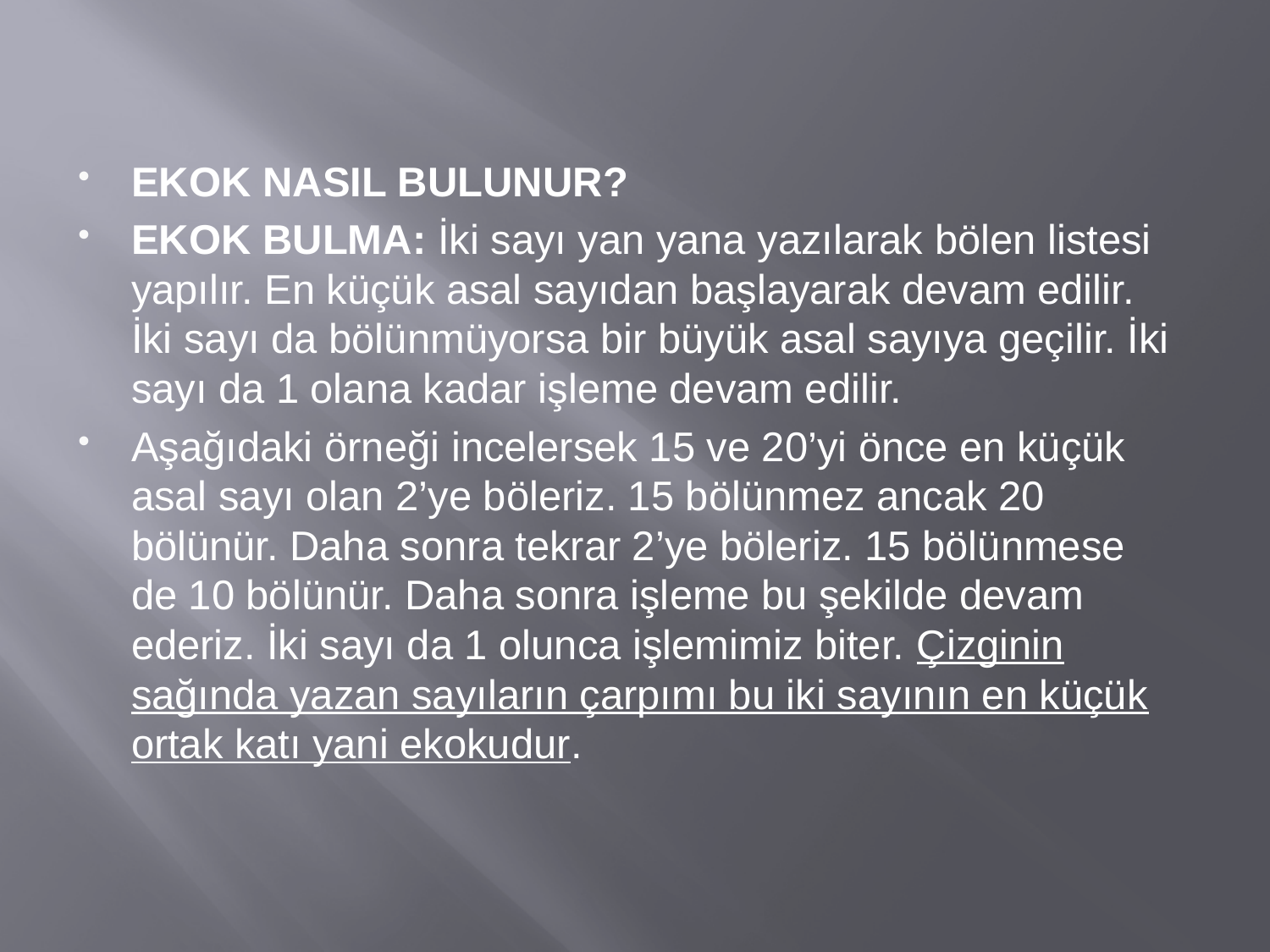

EKOK NASIL BULUNUR?
EKOK BULMA: İki sayı yan yana yazılarak bölen listesi yapılır. En küçük asal sayıdan başlayarak devam edilir. İki sayı da bölünmüyorsa bir büyük asal sayıya geçilir. İki sayı da 1 olana kadar işleme devam edilir.
Aşağıdaki örneği incelersek 15 ve 20’yi önce en küçük asal sayı olan 2’ye böleriz. 15 bölünmez ancak 20 bölünür. Daha sonra tekrar 2’ye böleriz. 15 bölünmese de 10 bölünür. Daha sonra işleme bu şekilde devam ederiz. İki sayı da 1 olunca işlemimiz biter. Çizginin sağında yazan sayıların çarpımı bu iki sayının en küçük ortak katı yani ekokudur.